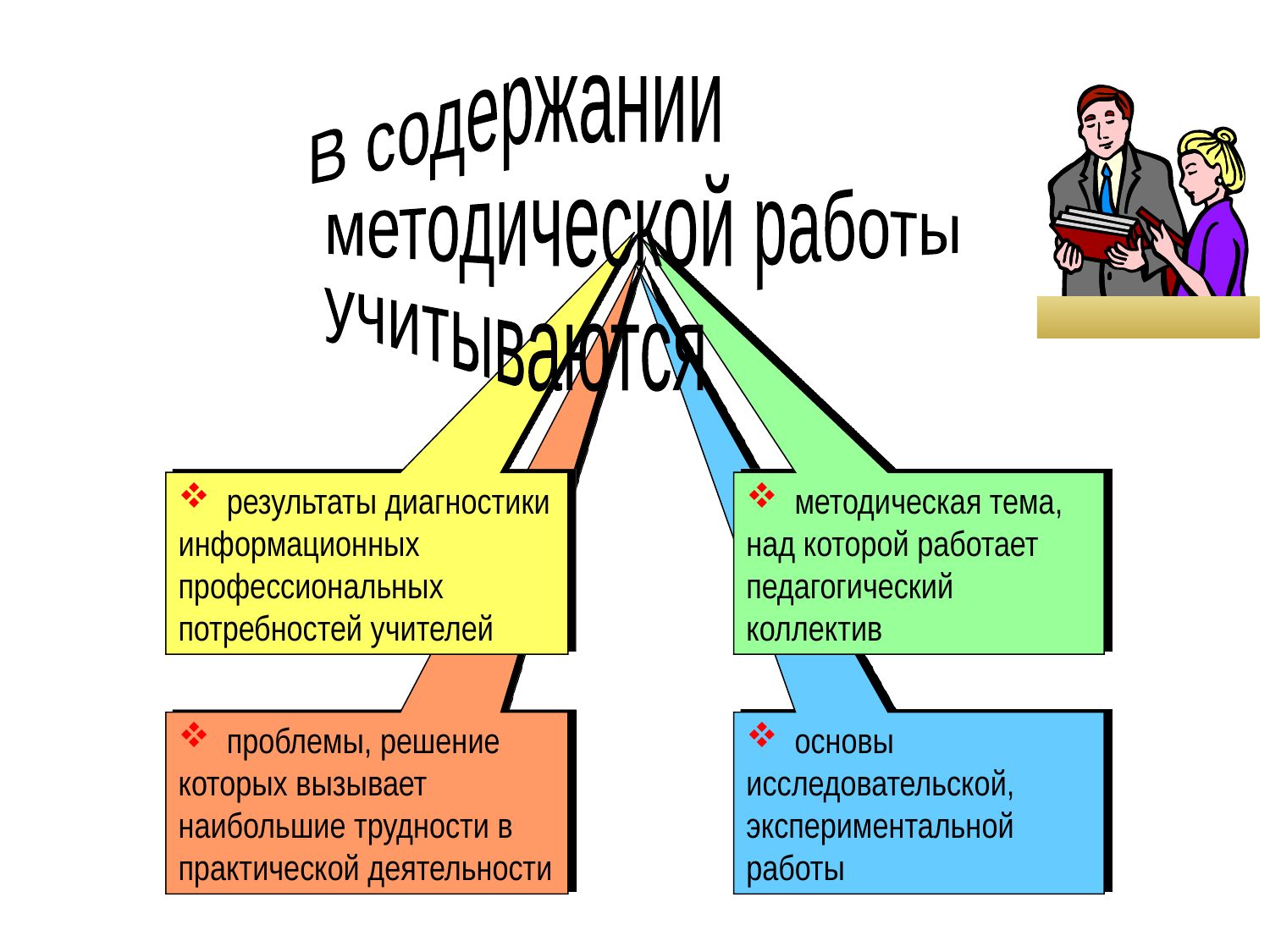

В содержании
 методической работы
 учитываются

  результаты диагностики информационных профессиональных потребностей учителей
  методическая тема, над которой работает педагогический коллектив
  проблемы, решение которых вызывает наибольшие трудности в практической деятельности
  основы исследовательской, экспериментальной работы